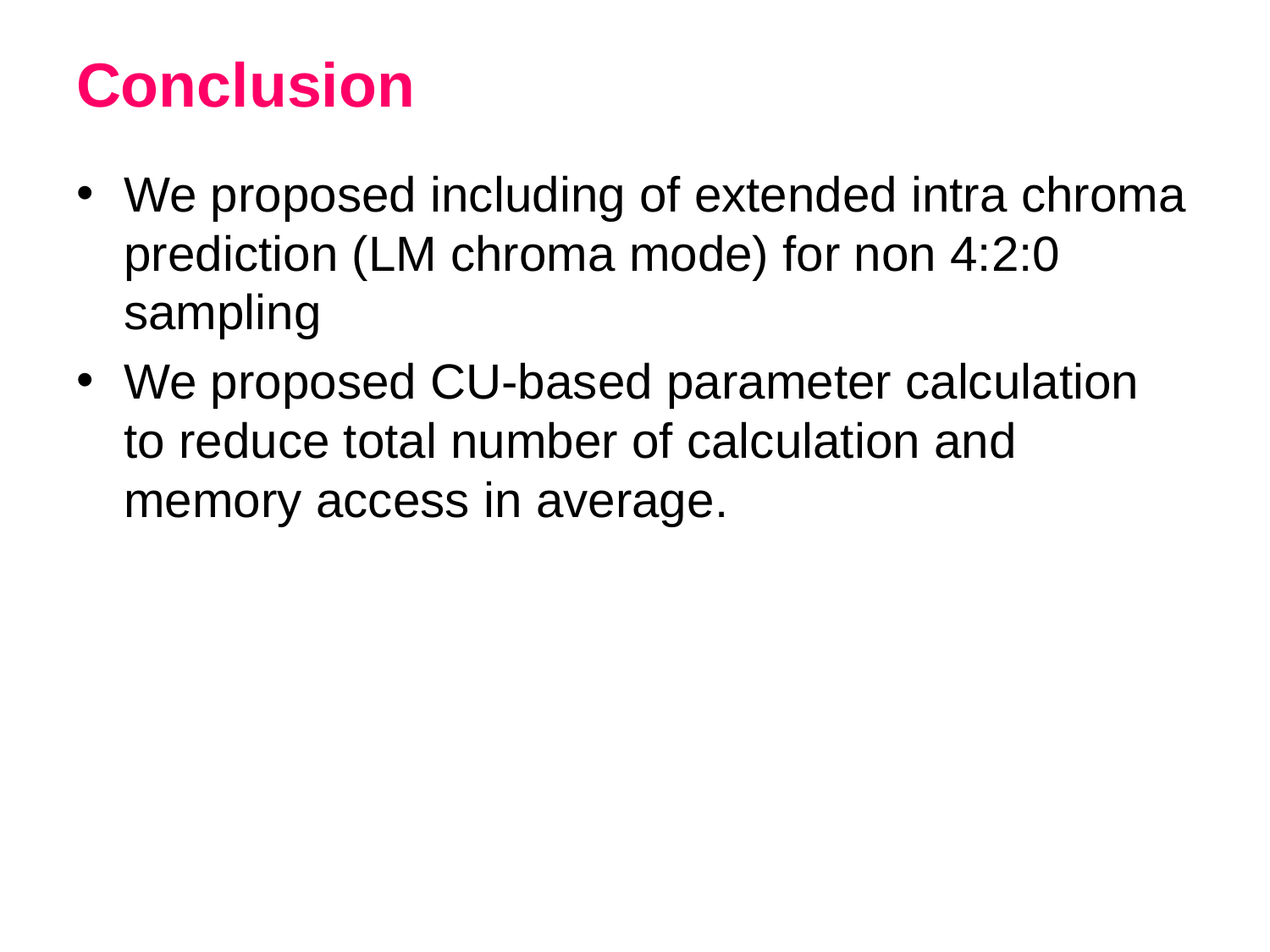

# Conclusion
We proposed including of extended intra chroma prediction (LM chroma mode) for non 4:2:0 sampling
We proposed CU-based parameter calculation to reduce total number of calculation and memory access in average.